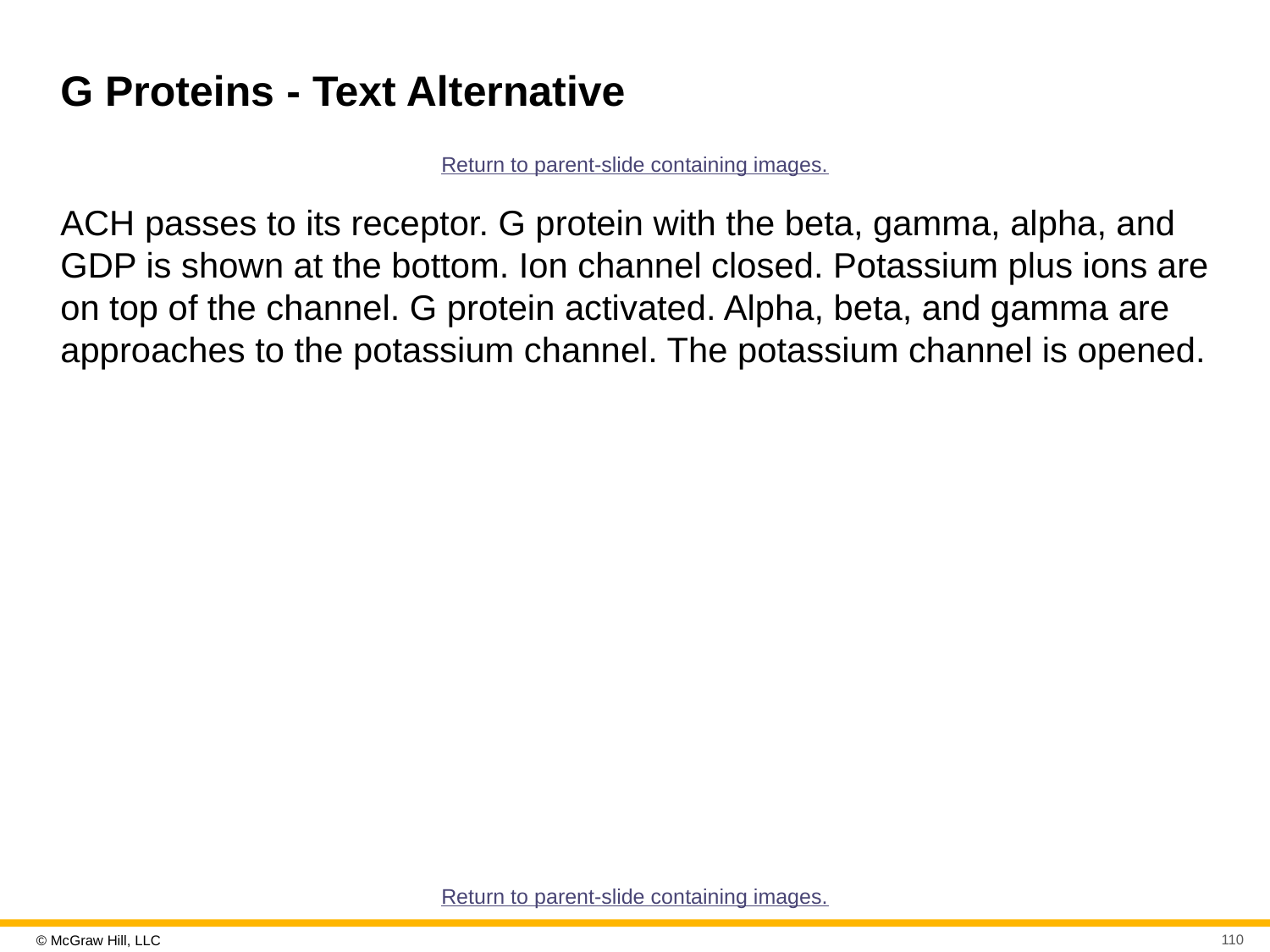

# G Proteins - Text Alternative
Return to parent-slide containing images.
ACH passes to its receptor. G protein with the beta, gamma, alpha, and GDP is shown at the bottom. Ion channel closed. Potassium plus ions are on top of the channel. G protein activated. Alpha, beta, and gamma are approaches to the potassium channel. The potassium channel is opened.
Return to parent-slide containing images.
110